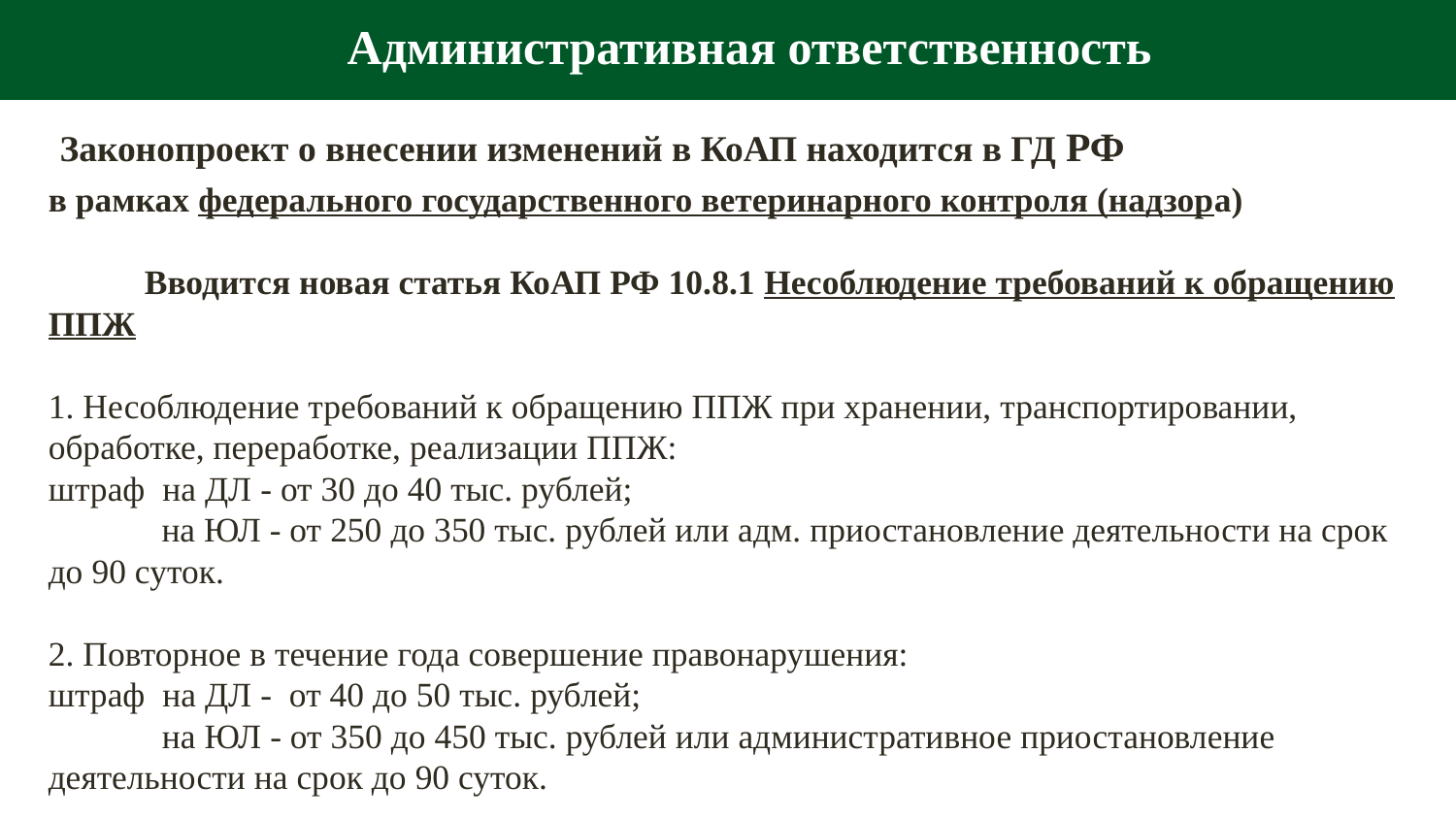

Административная ответственность
Законопроект о внесении изменений в КоАП находится в ГД РФ
в рамках федерального государственного ветеринарного контроля (надзора)

           Вводится новая статья КоАП РФ 10.8.1 Несоблюдение требований к обращению ППЖ

1. Несоблюдение требований к обращению ППЖ при хранении, транспортировании, обработке, переработке, реализации ППЖ:
штраф  на ДЛ - от 30 до 40 тыс. рублей;
             на ЮЛ - от 250 до 350 тыс. рублей или адм. приостановление деятельности на срок до 90 суток.

2. Повторное в течение года совершение правонарушения:
штраф  на ДЛ -  от 40 до 50 тыс. рублей;
             на ЮЛ - от 350 до 450 тыс. рублей или административное приостановление деятельности на срок до 90 суток.